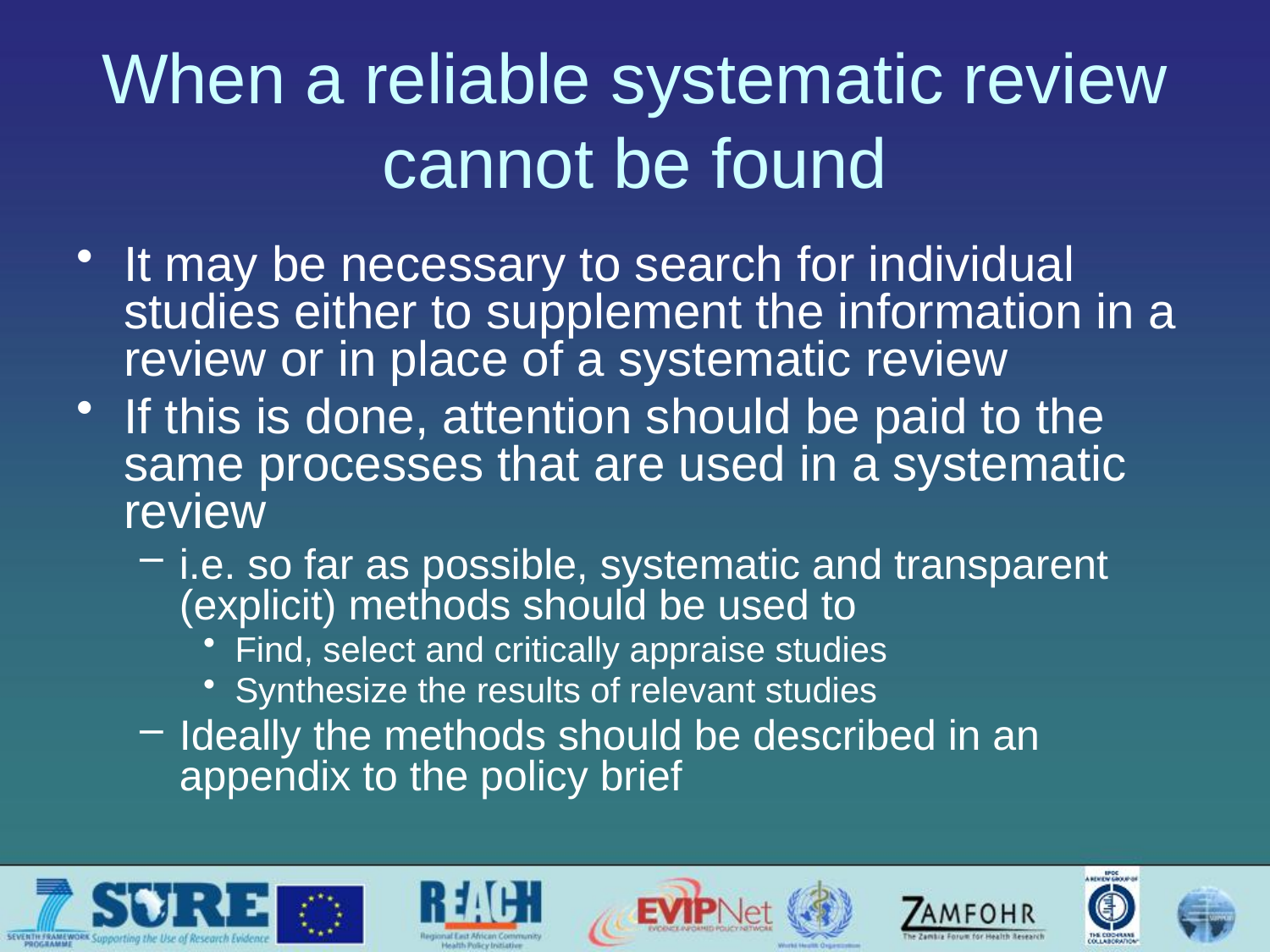

# When a reliable systematic review cannot be found
It may be necessary to search for individual studies either to supplement the information in a review or in place of a systematic review
If this is done, attention should be paid to the same processes that are used in a systematic review
i.e. so far as possible, systematic and transparent (explicit) methods should be used to
Find, select and critically appraise studies
Synthesize the results of relevant studies
Ideally the methods should be described in an appendix to the policy brief